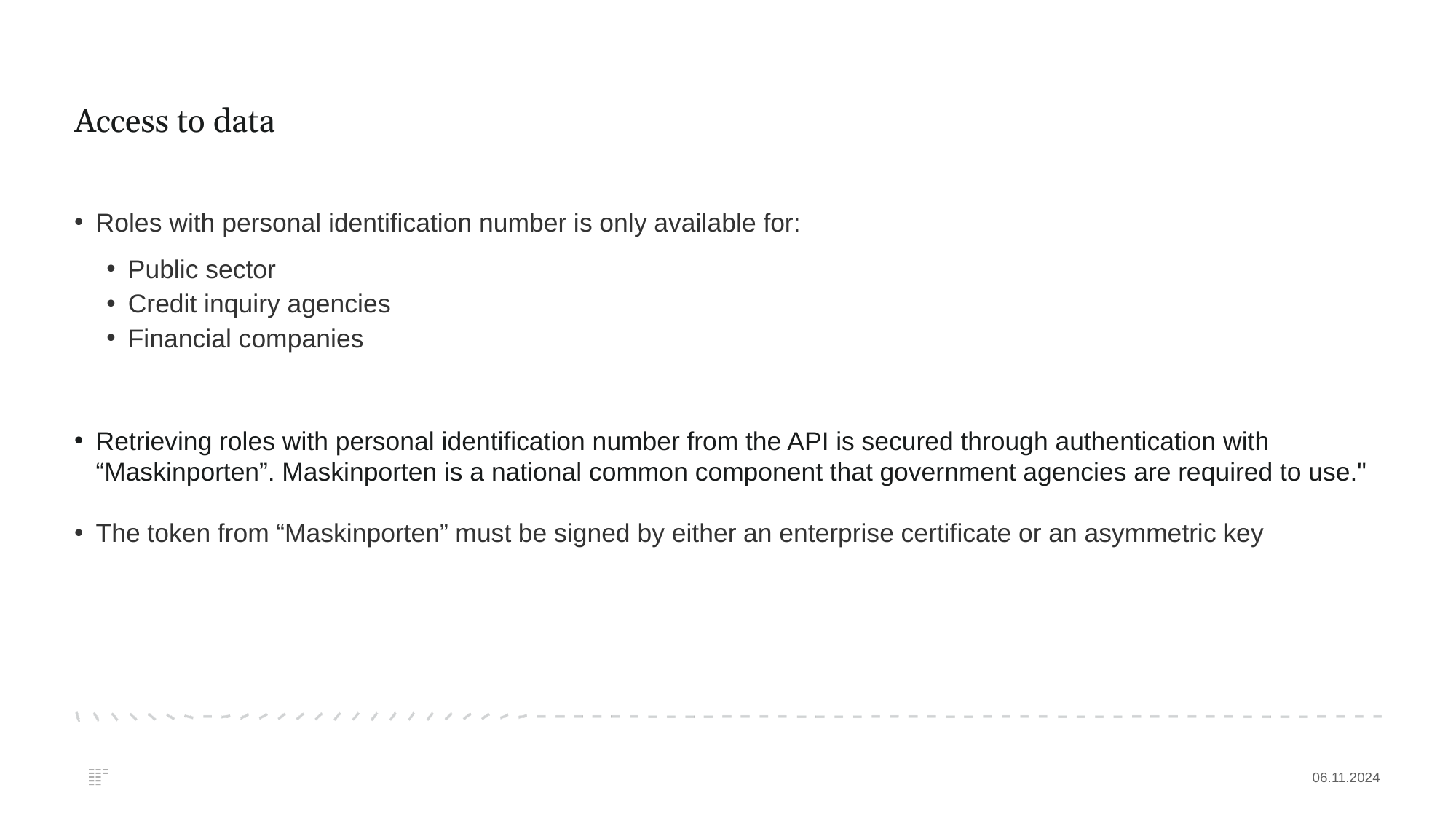

# Access to data
Roles with personal identification number is only available for:
Public sector
Credit inquiry agencies
Financial companies

Retrieving roles with personal identification number from the API is secured through authentication with “Maskinporten”. Maskinporten is a national common component that government agencies are required to use."
The token from “Maskinporten” must be signed by either an enterprise certificate or an asymmetric key
06.11.2024